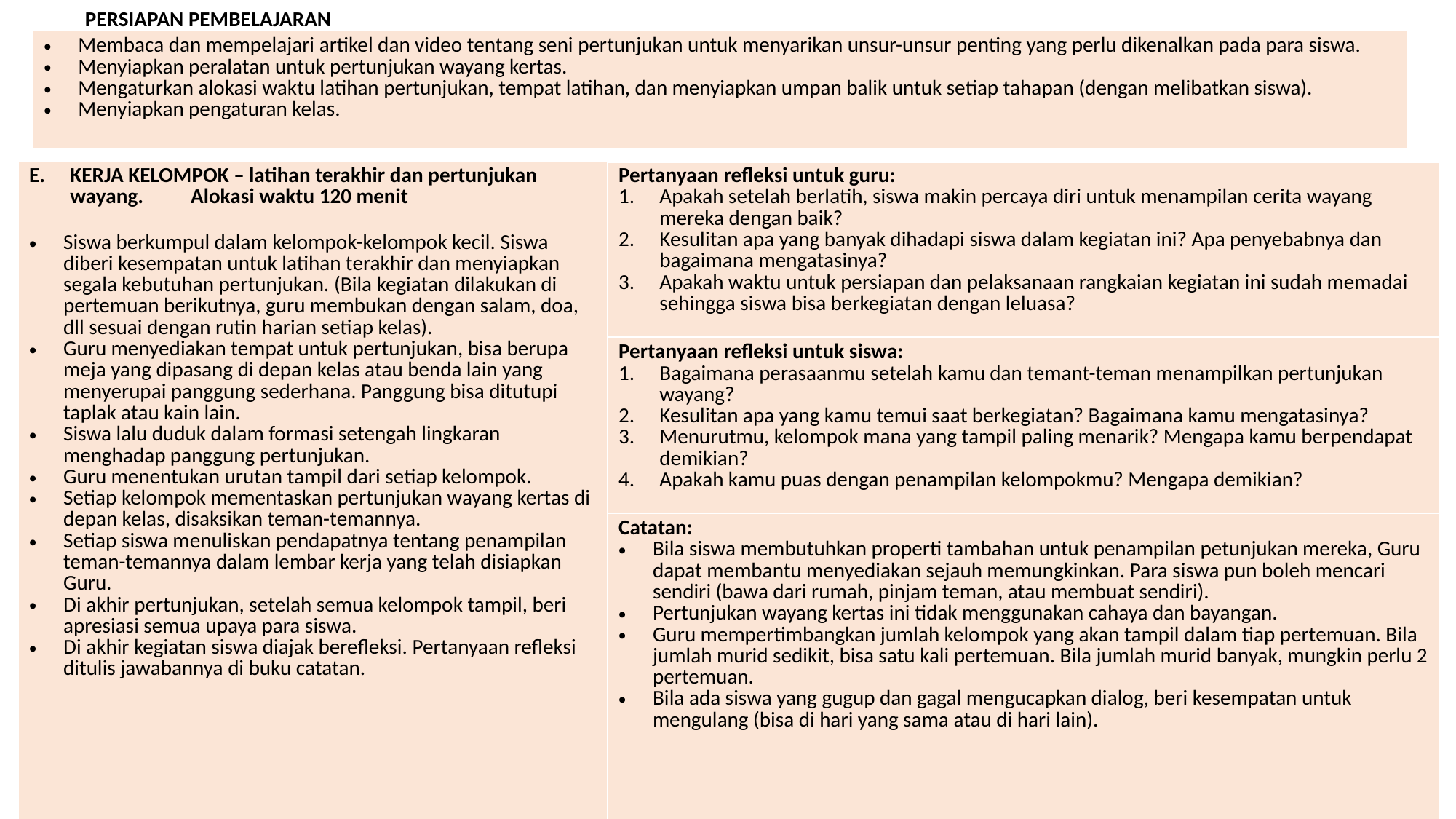

PERSIAPAN PEMBELAJARAN

| Membaca dan mempelajari artikel dan video tentang seni pertunjukan untuk menyarikan unsur-unsur penting yang perlu dikenalkan pada para siswa. Menyiapkan peralatan untuk pertunjukan wayang kertas. Mengaturkan alokasi waktu latihan pertunjukan, tempat latihan, dan menyiapkan umpan balik untuk setiap tahapan (dengan melibatkan siswa). Menyiapkan pengaturan kelas. |
| --- |
| KERJA KELOMPOK – latihan terakhir dan pertunjukan wayang. Alokasi waktu 120 menit Siswa berkumpul dalam kelompok-kelompok kecil. Siswa diberi kesempatan untuk latihan terakhir dan menyiapkan segala kebutuhan pertunjukan. (Bila kegiatan dilakukan di pertemuan berikutnya, guru membukan dengan salam, doa, dll sesuai dengan rutin harian setiap kelas). Guru menyediakan tempat untuk pertunjukan, bisa berupa meja yang dipasang di depan kelas atau benda lain yang menyerupai panggung sederhana. Panggung bisa ditutupi taplak atau kain lain. Siswa lalu duduk dalam formasi setengah lingkaran menghadap panggung pertunjukan. Guru menentukan urutan tampil dari setiap kelompok. Setiap kelompok mementaskan pertunjukan wayang kertas di depan kelas, disaksikan teman-temannya. Setiap siswa menuliskan pendapatnya tentang penampilan teman-temannya dalam lembar kerja yang telah disiapkan Guru. Di akhir pertunjukan, setelah semua kelompok tampil, beri apresiasi semua upaya para siswa. Di akhir kegiatan siswa diajak berefleksi. Pertanyaan refleksi ditulis jawabannya di buku catatan. | Pertanyaan refleksi untuk guru: Apakah setelah berlatih, siswa makin percaya diri untuk menampilan cerita wayang mereka dengan baik? Kesulitan apa yang banyak dihadapi siswa dalam kegiatan ini? Apa penyebabnya dan bagaimana mengatasinya? Apakah waktu untuk persiapan dan pelaksanaan rangkaian kegiatan ini sudah memadai sehingga siswa bisa berkegiatan dengan leluasa? |
| --- | --- |
|  | Pertanyaan refleksi untuk siswa: Bagaimana perasaanmu setelah kamu dan temant-teman menampilkan pertunjukan wayang? Kesulitan apa yang kamu temui saat berkegiatan? Bagaimana kamu mengatasinya? Menurutmu, kelompok mana yang tampil paling menarik? Mengapa kamu berpendapat demikian? Apakah kamu puas dengan penampilan kelompokmu? Mengapa demikian? |
|  | Catatan: Bila siswa membutuhkan properti tambahan untuk penampilan petunjukan mereka, Guru dapat membantu menyediakan sejauh memungkinkan. Para siswa pun boleh mencari sendiri (bawa dari rumah, pinjam teman, atau membuat sendiri). Pertunjukan wayang kertas ini tidak menggunakan cahaya dan bayangan. Guru mempertimbangkan jumlah kelompok yang akan tampil dalam tiap pertemuan. Bila jumlah murid sedikit, bisa satu kali pertemuan. Bila jumlah murid banyak, mungkin perlu 2 pertemuan. Bila ada siswa yang gugup dan gagal mengucapkan dialog, beri kesempatan untuk mengulang (bisa di hari yang sama atau di hari lain). |